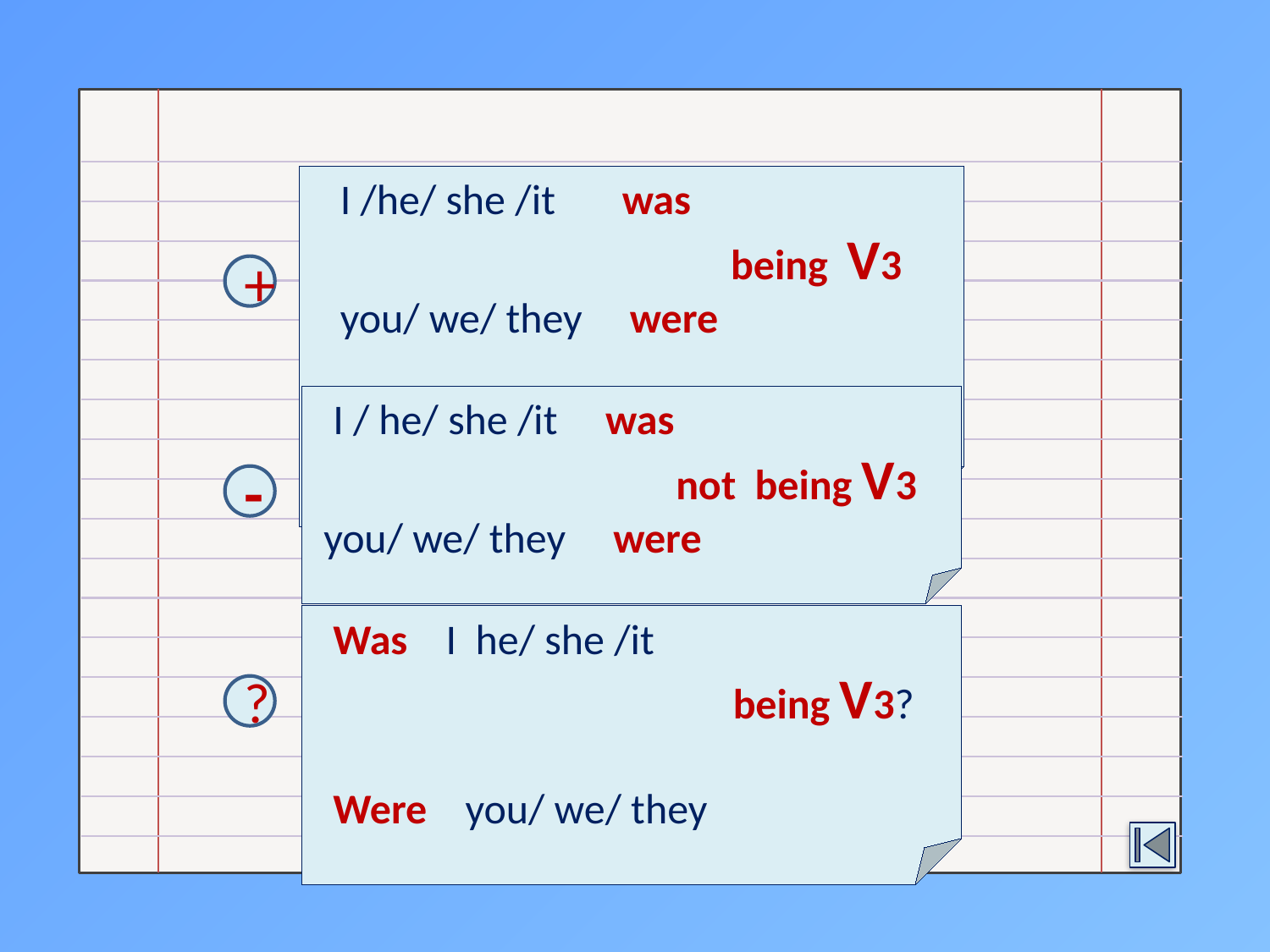

I /he/ she /it       was
                                            being  V3
   you/ we/ they     were

+
  I / he/ she /it     was
                                      not  being V3
 you/ we/ they     were
-
  Was    I  he/ she /it
                                            being V3?
  Were    you/ we/ they
?